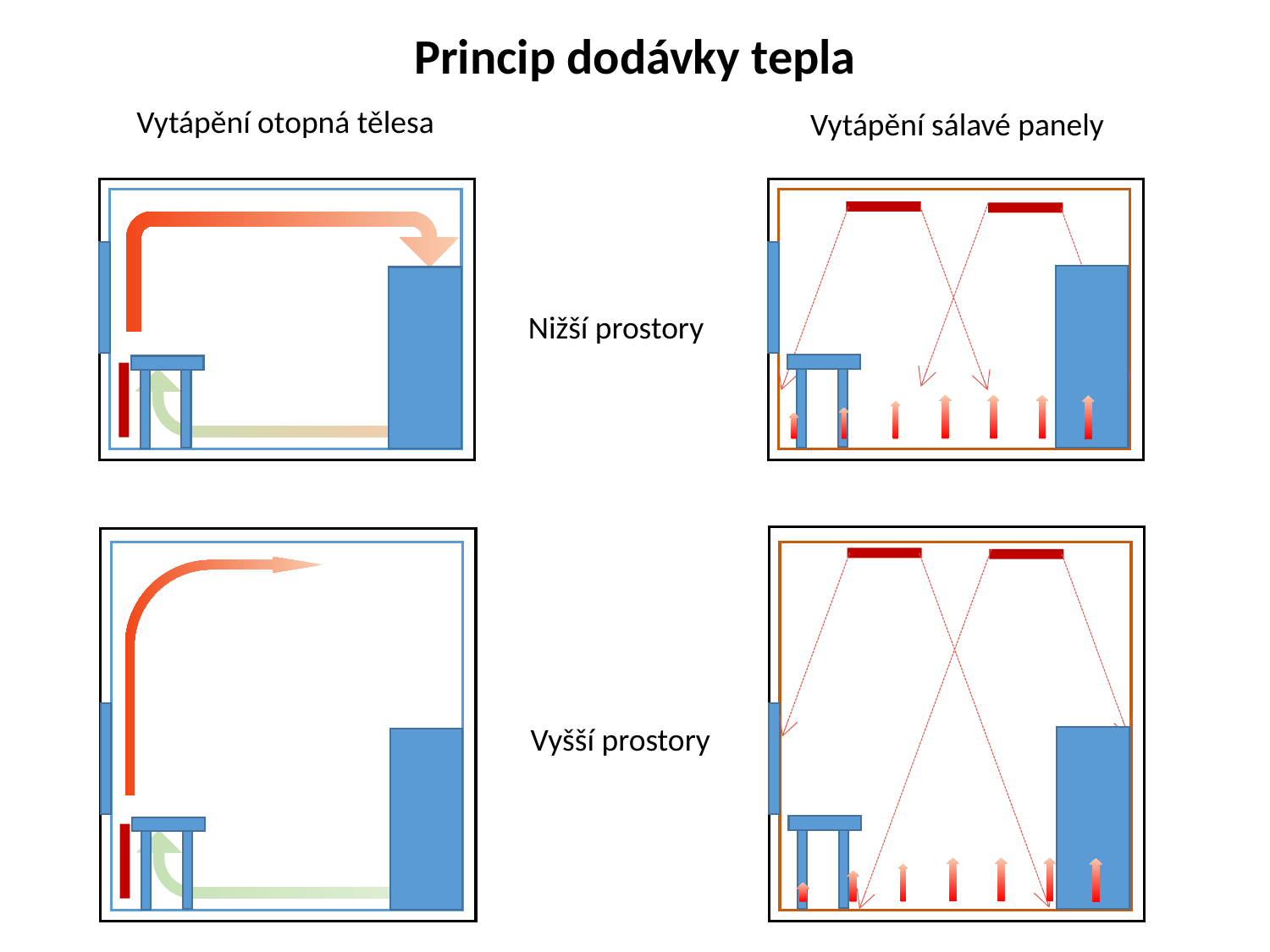

Princip dodávky tepla
Vytápění otopná tělesa
Vytápění sálavé panely

Nižší prostory

Vyšší prostory